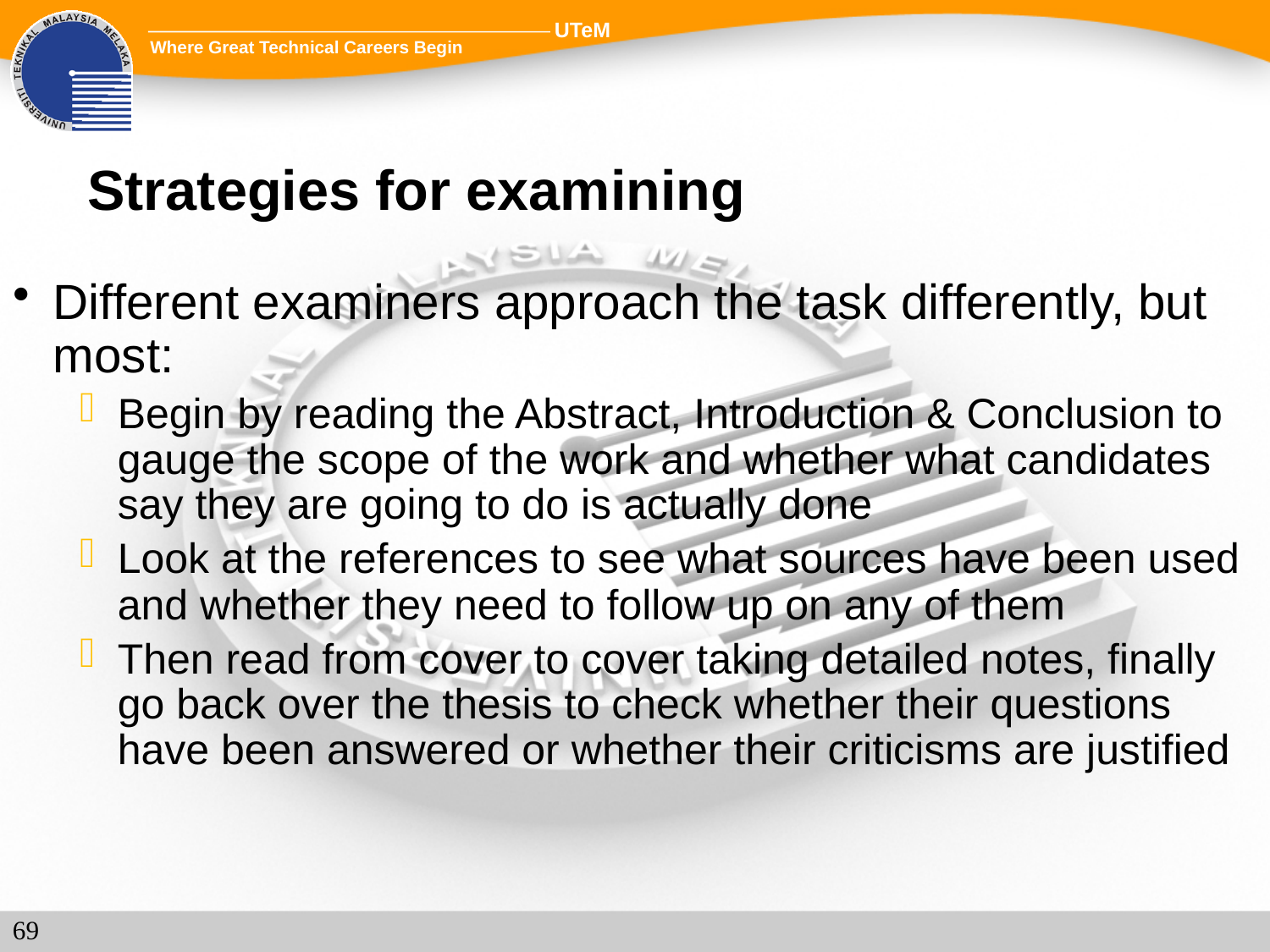

# Strategies for examining
Different examiners approach the task differently, but most:
Begin by reading the Abstract, Introduction & Conclusion to gauge the scope of the work and whether what candidates say they are going to do is actually done
Look at the references to see what sources have been used and whether they need to follow up on any of them
Then read from cover to cover taking detailed notes, finally go back over the thesis to check whether their questions have been answered or whether their criticisms are justified